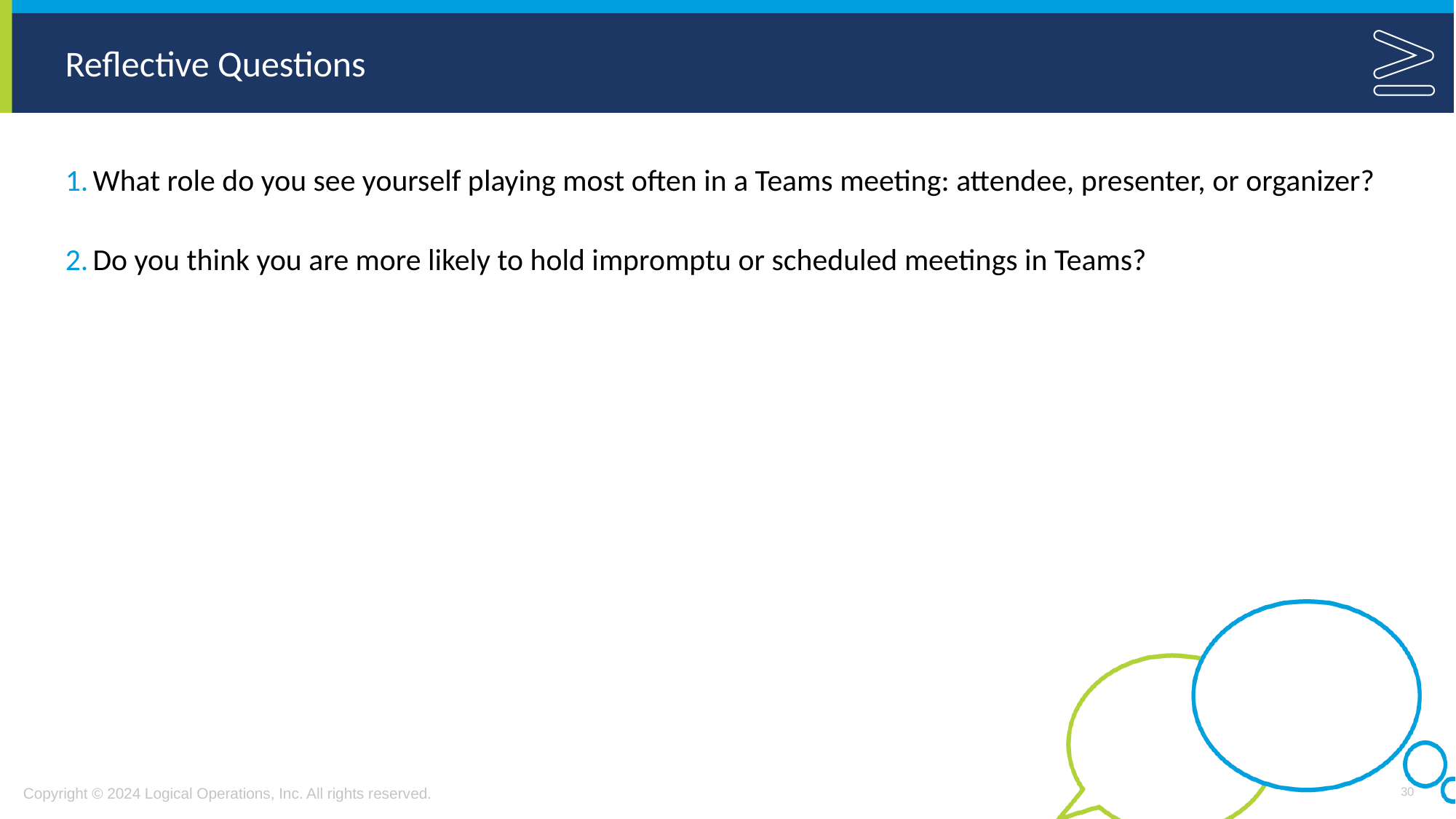

What role do you see yourself playing most often in a Teams meeting: attendee, presenter, or organizer?
Do you think you are more likely to hold impromptu or scheduled meetings in Teams?

30